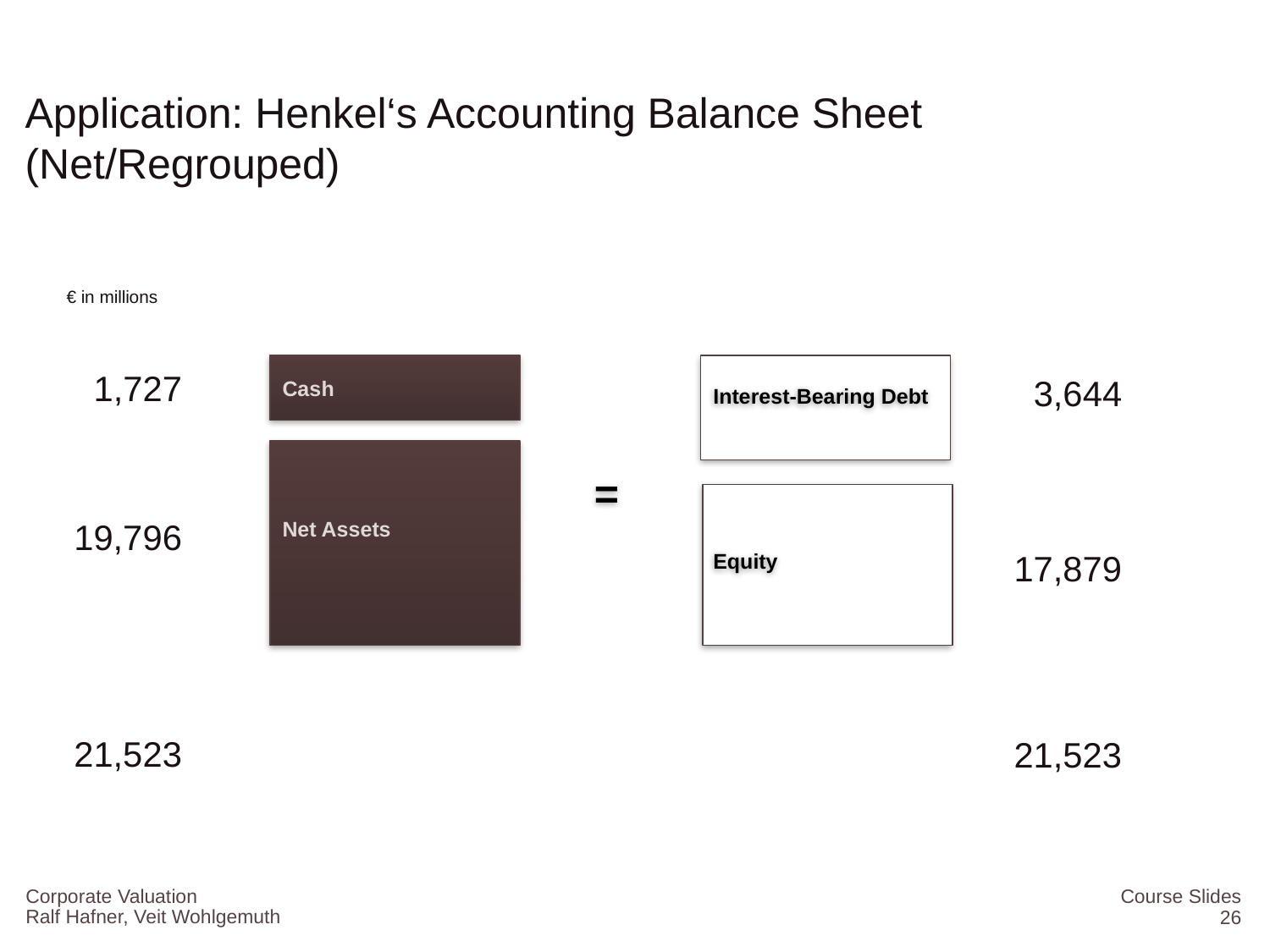

# Application: Henkel‘s Accounting Balance Sheet (Net/Regrouped)
€ in millions

1,727
3,644
Cash
Interest-Bearing Debt

=

19,796
Net Assets
17,879
Equity
21,523
21,523
Corporate Valuation
Course Slides
26